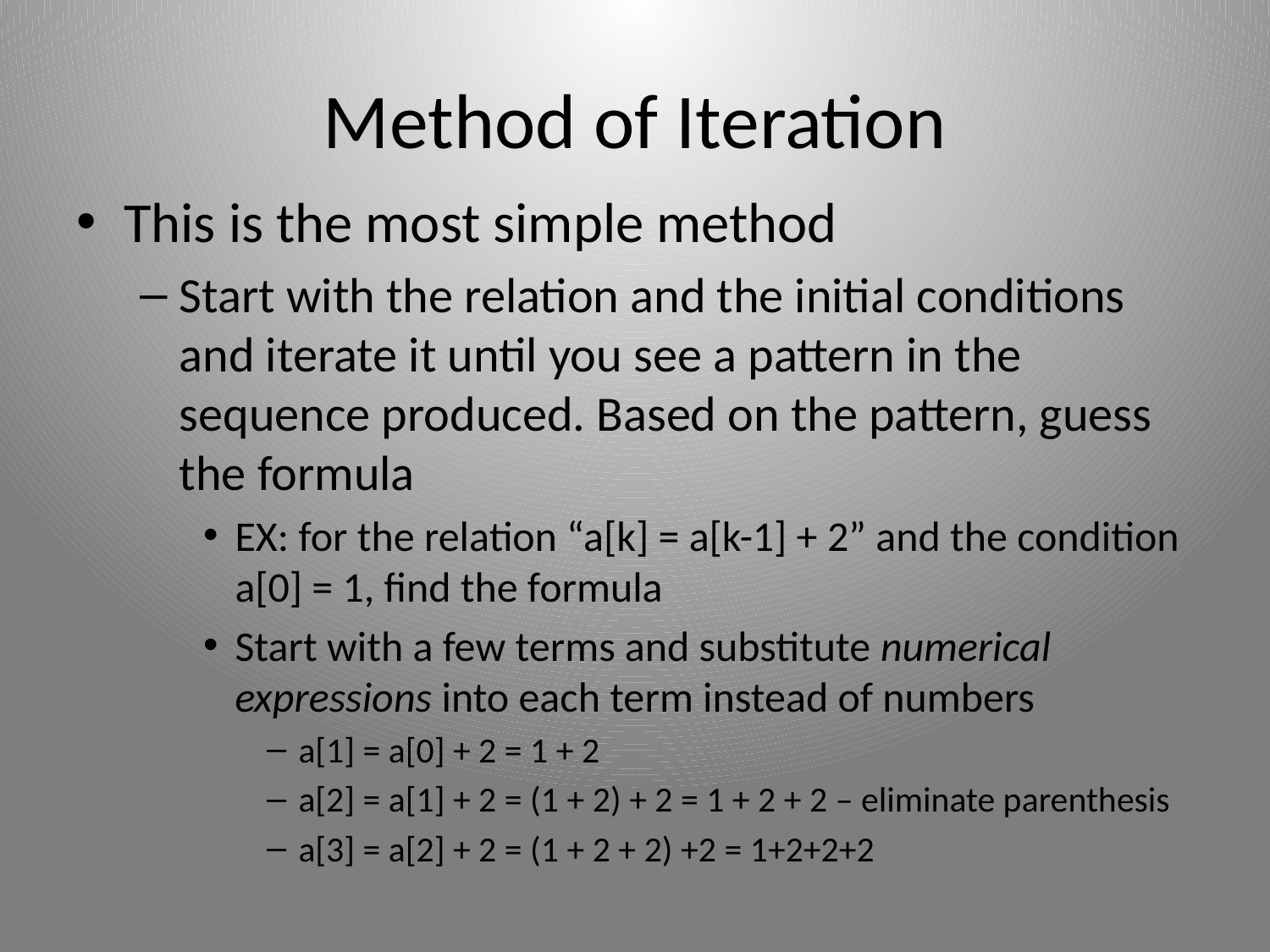

# Method of Iteration
This is the most simple method
Start with the relation and the initial conditions and iterate it until you see a pattern in the sequence produced. Based on the pattern, guess the formula
EX: for the relation “a[k] = a[k-1] + 2” and the condition a[0] = 1, find the formula
Start with a few terms and substitute numerical expressions into each term instead of numbers
a[1] = a[0] + 2 = 1 + 2
a[2] = a[1] + 2 = (1 + 2) + 2 = 1 + 2 + 2 – eliminate parenthesis
a[3] = a[2] + 2 = (1 + 2 + 2) +2 = 1+2+2+2